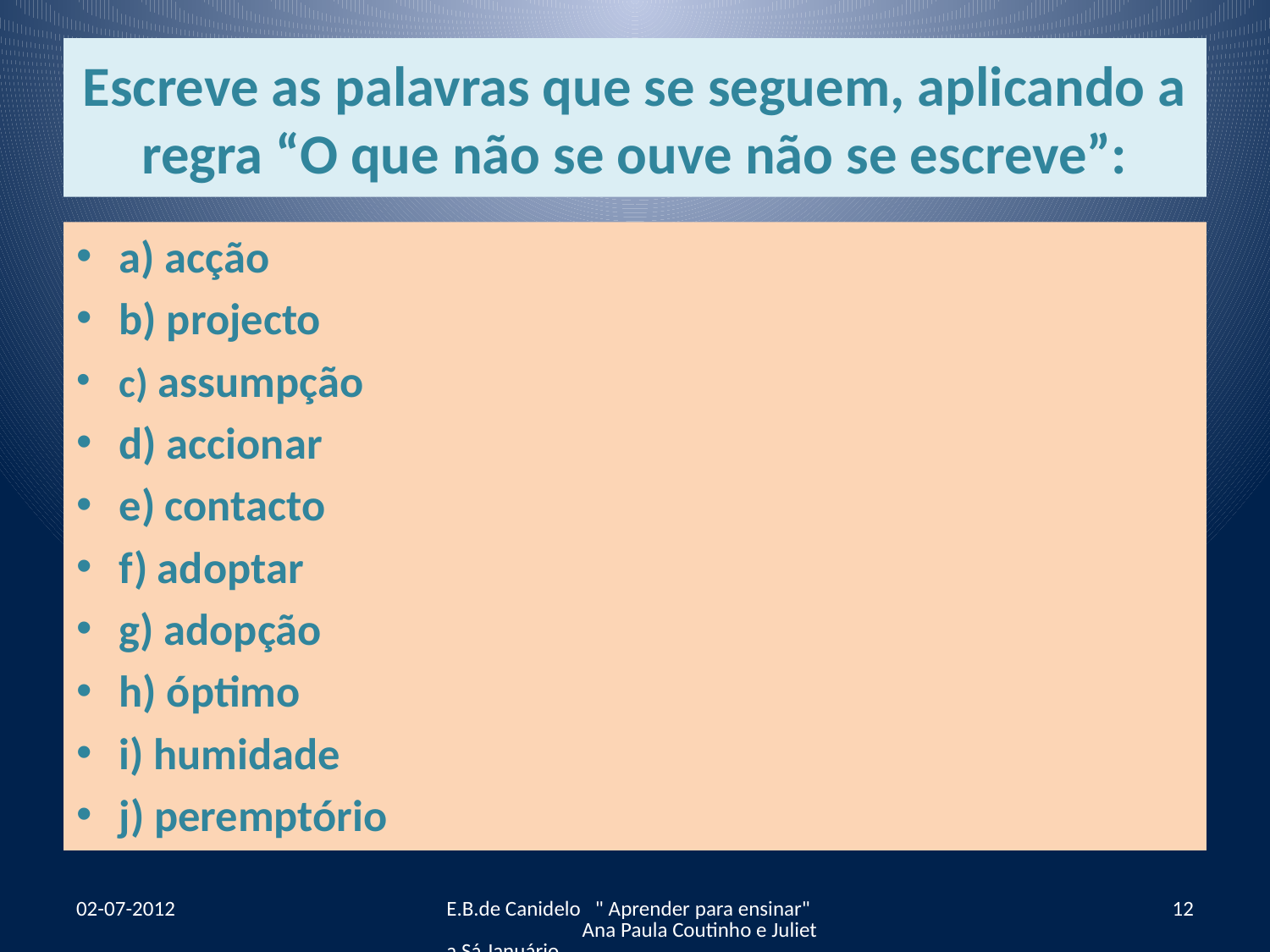

# Escreve as palavras que se seguem, aplicando a regra “O que não se ouve não se escreve”:
a) acção
b) projecto
c) assumpção
d) accionar
e) contacto
f) adoptar
g) adopção
h) óptimo
i) humidade
j) peremptório

02-07-2012
E.B.de Canidelo   " Aprender para ensinar"                              Ana Paula Coutinho e Julieta Sá Januário
12